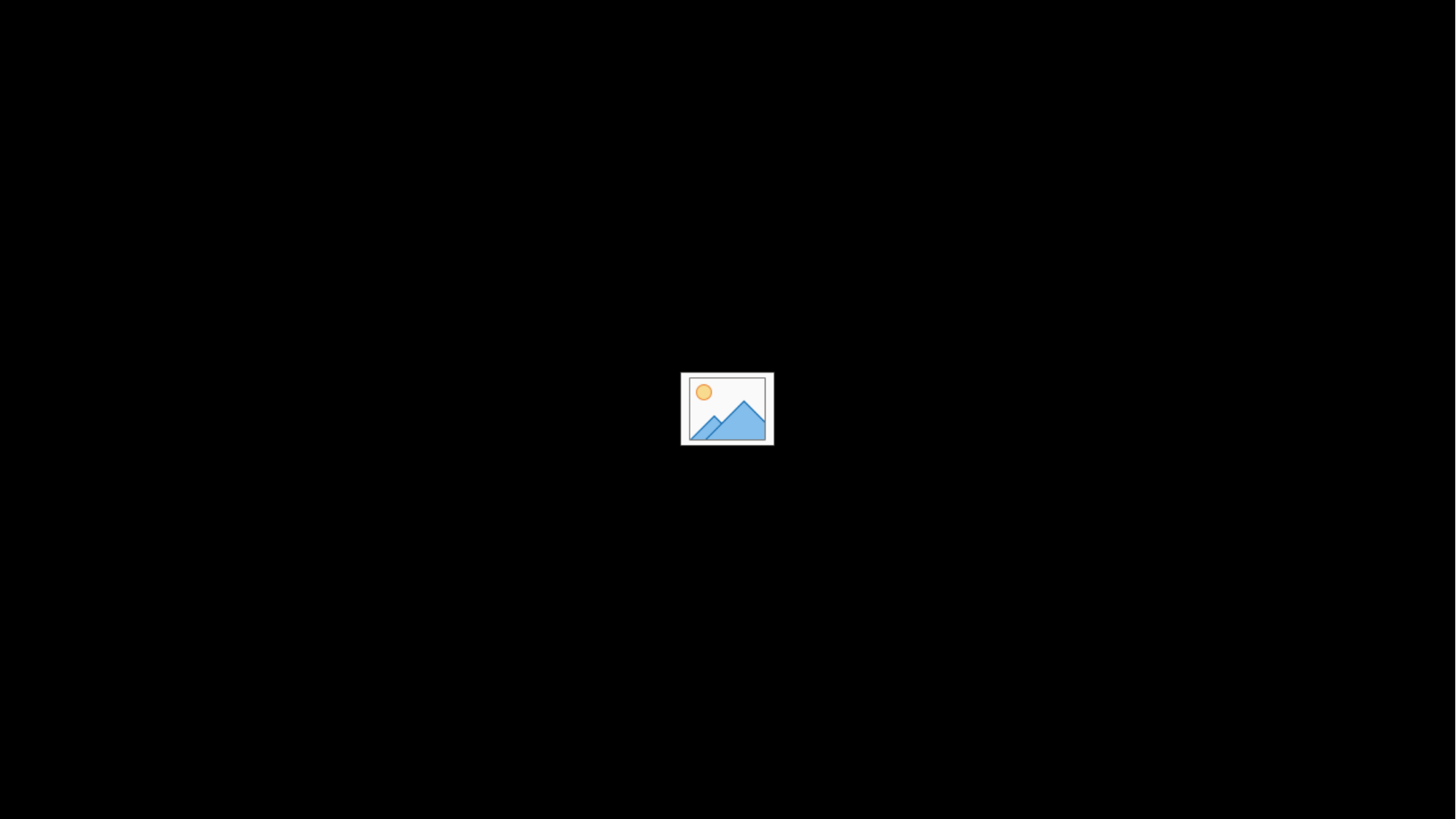

# Kosten - Packet Managed LSP business
Annual standard price:
Level A:
6 % of annual license (EA / EAS / Campus)
Delivery:
Account Team
SoftwareONE Client Portal Support Team
FinOps for Cloud Plattform Team
IT Campus Team
Multivendor Premier Support Team
MAS Team
+ Prof. Support  Analyse 2‘600 EUR / CHF
IT Campus 1‘500 EUR / CHF per year
+ Licensing Helpdesk 1‘600 EUR / CHF per year
+ Prof. Support Analyse 3‘400 EUR / CHF
IT Campus 3‘000 EUR / CHF per year
+ Licensing Helpdesk 2‘400 EUR / CHF per year
+ Prof. Support Analyse 4‘200 EUR / CHF
IT Campus 4‘500 EUR / CHF per year
+ Licensing Helpdesk 3‘200 EUR / CHF per year
+ Prof. Support Analyse 5‘000 EUR / CHF
IT Campus 6‘000 EUR / CHF per year
+Licensing Helpdesk 4‘000 EUR / CHF per year
Level B:
4 % of annual license (EA / EAS / Campus)
AM Empowerment*:
Level A: 4 %
Level B: 2 %
Level C: 1,5 %
Level D: 0,75 %
Level C:
3 % of annual license (EA / EAS / Campus)
* Different rates needs to be approved by the Sales Leader

Level D:
1,5 % of annual license (EA / EAS / Campus)

8